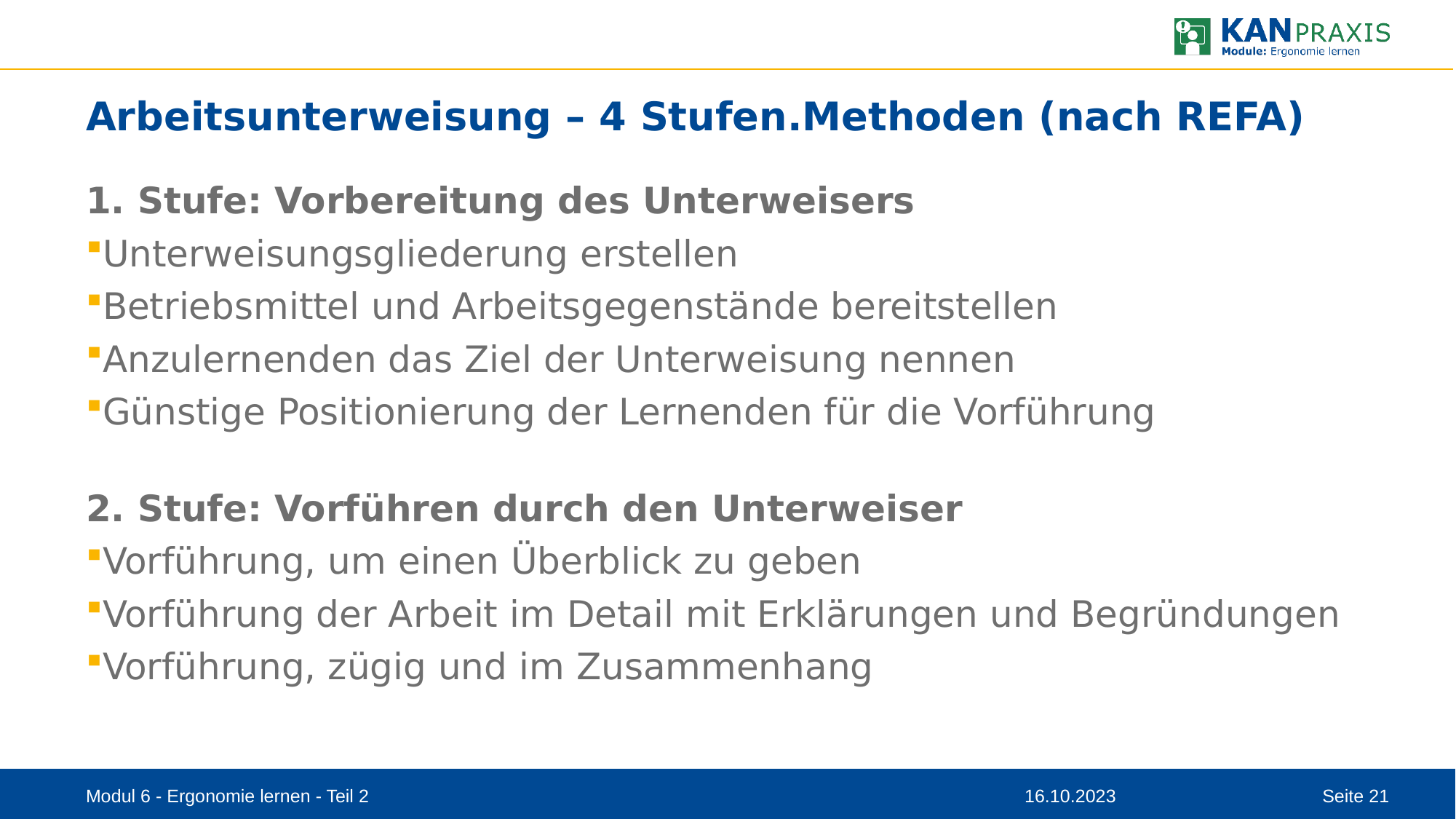

# Arbeitsunterweisung – 4 Stufen.Methoden (nach REFA)
1. Stufe: Vorbereitung des Unterweisers
Unterweisungsgliederung erstellen
Betriebsmittel und Arbeitsgegenstände bereitstellen
Anzulernenden das Ziel der Unterweisung nennen
Günstige Positionierung der Lernenden für die Vorführung
2. Stufe: Vorführen durch den Unterweiser
Vorführung, um einen Überblick zu geben
Vorführung der Arbeit im Detail mit Erklärungen und Begründungen
Vorführung, zügig und im Zusammenhang

Modul 6 - Ergonomie lernen - Teil 2
16.10.2023
Seite 21